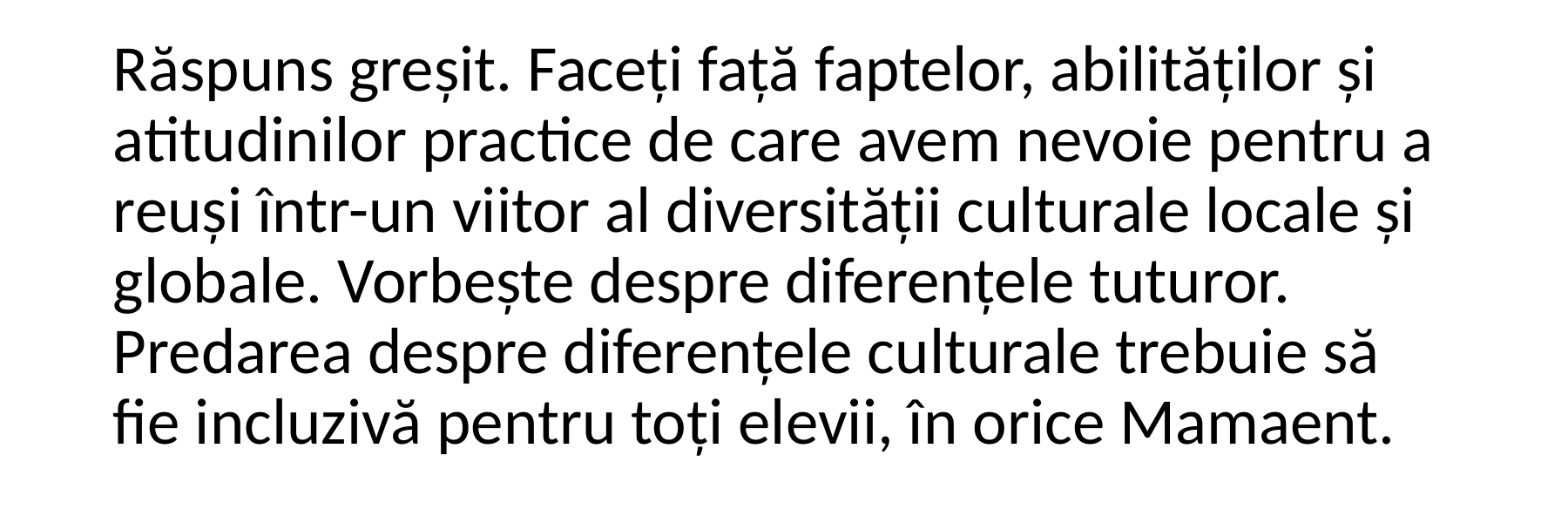

Răspuns greșit. Faceți față faptelor, abilităților și atitudinilor practice de care avem nevoie pentru a reuși într-un viitor al diversității culturale locale și globale. Vorbește despre diferențele tuturor. Predarea despre diferențele culturale trebuie să fie incluzivă pentru toți elevii, în orice Mamaent.